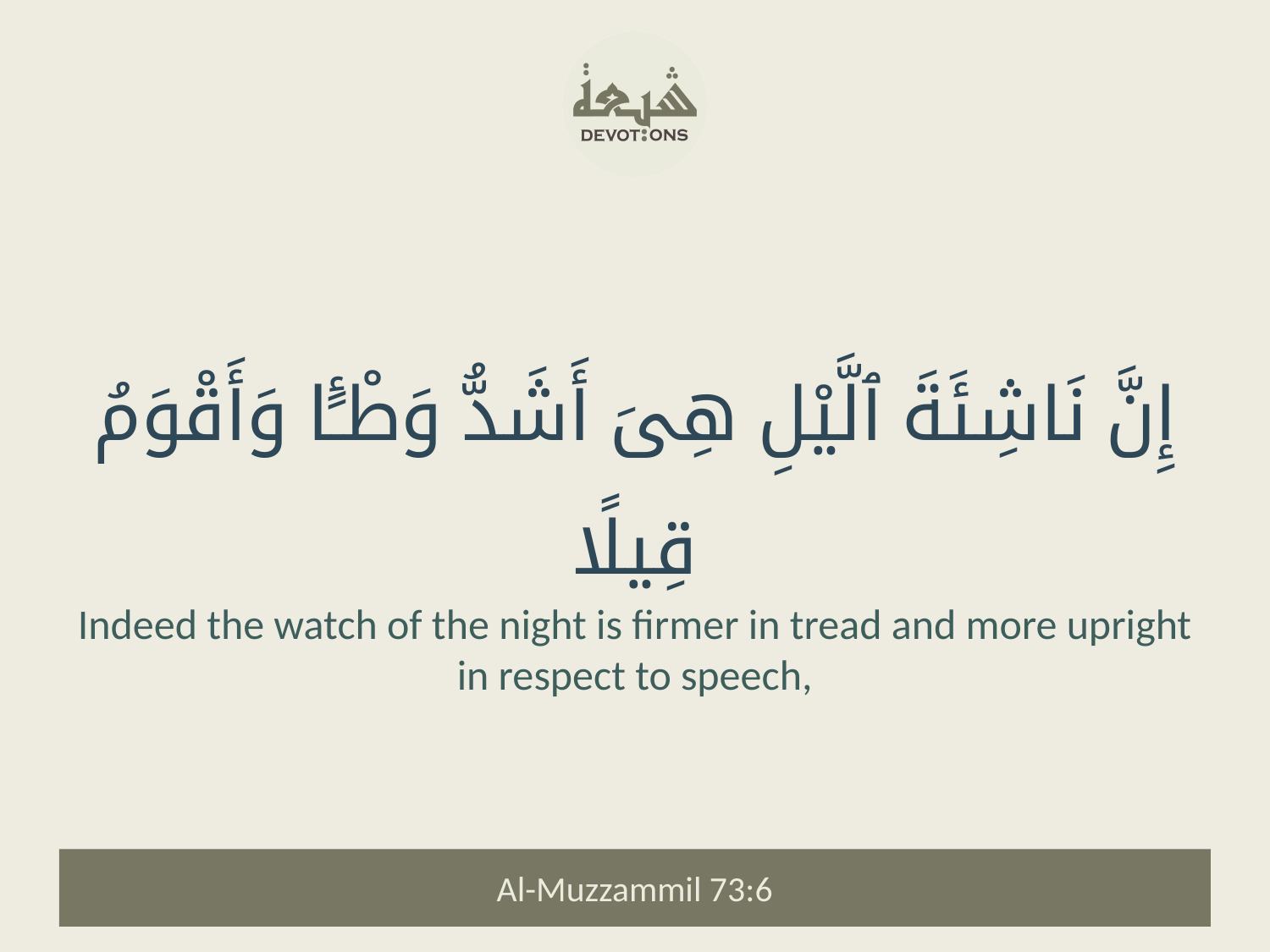

إِنَّ نَاشِئَةَ ٱلَّيْلِ هِىَ أَشَدُّ وَطْـًٔا وَأَقْوَمُ قِيلًا
Indeed the watch of the night is firmer in tread and more upright in respect to speech,
Al-Muzzammil 73:6